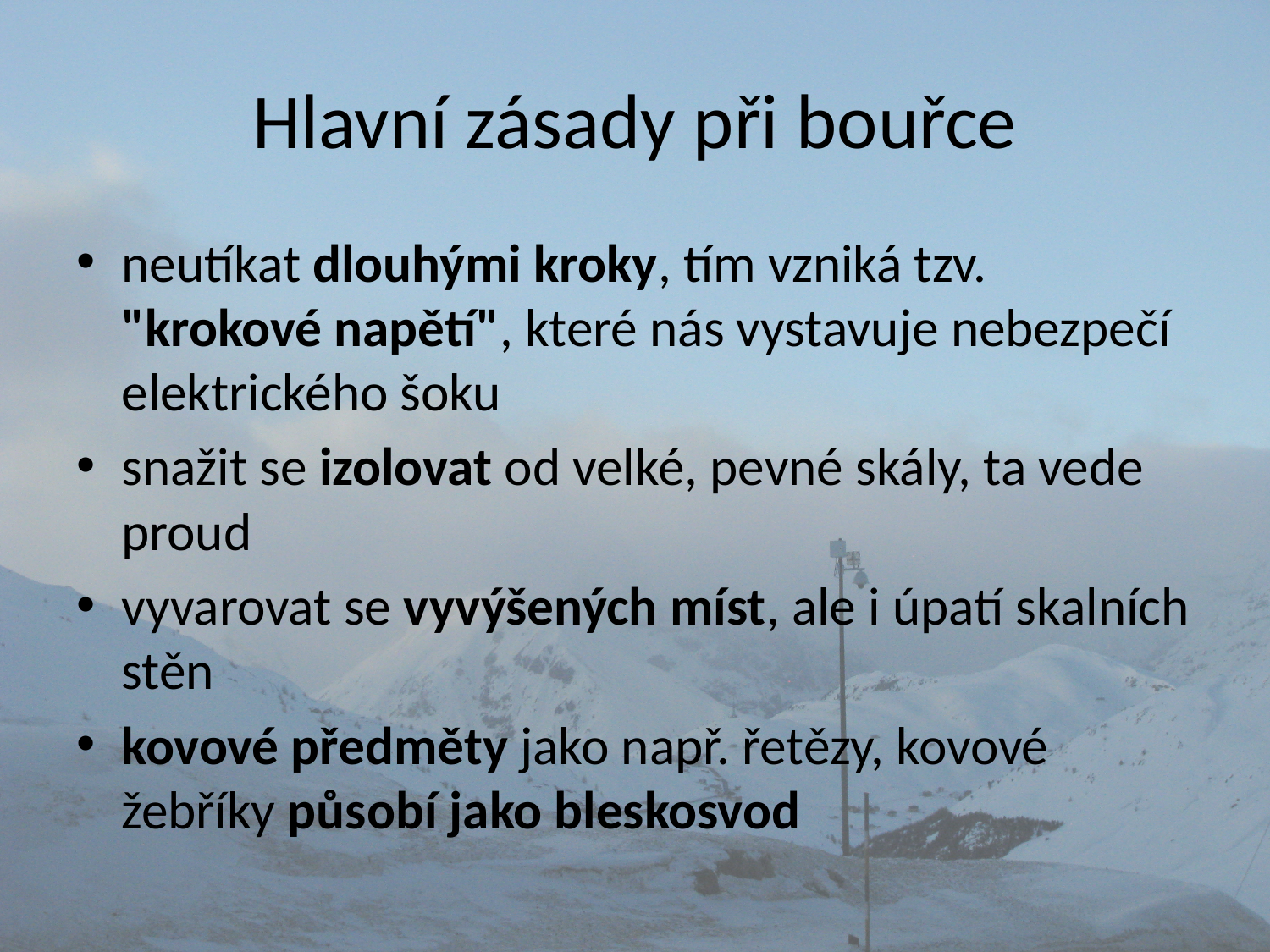

# Hlavní zásady při bouřce
neutíkat dlouhými kroky, tím vzniká tzv. "krokové napětí", které nás vystavuje nebezpečí elektrického šoku
snažit se izolovat od velké, pevné skály, ta vede proud
vyvarovat se vyvýšených míst, ale i úpatí skalních stěn
kovové předměty jako např. řetězy, kovové žebříky působí jako bleskosvod